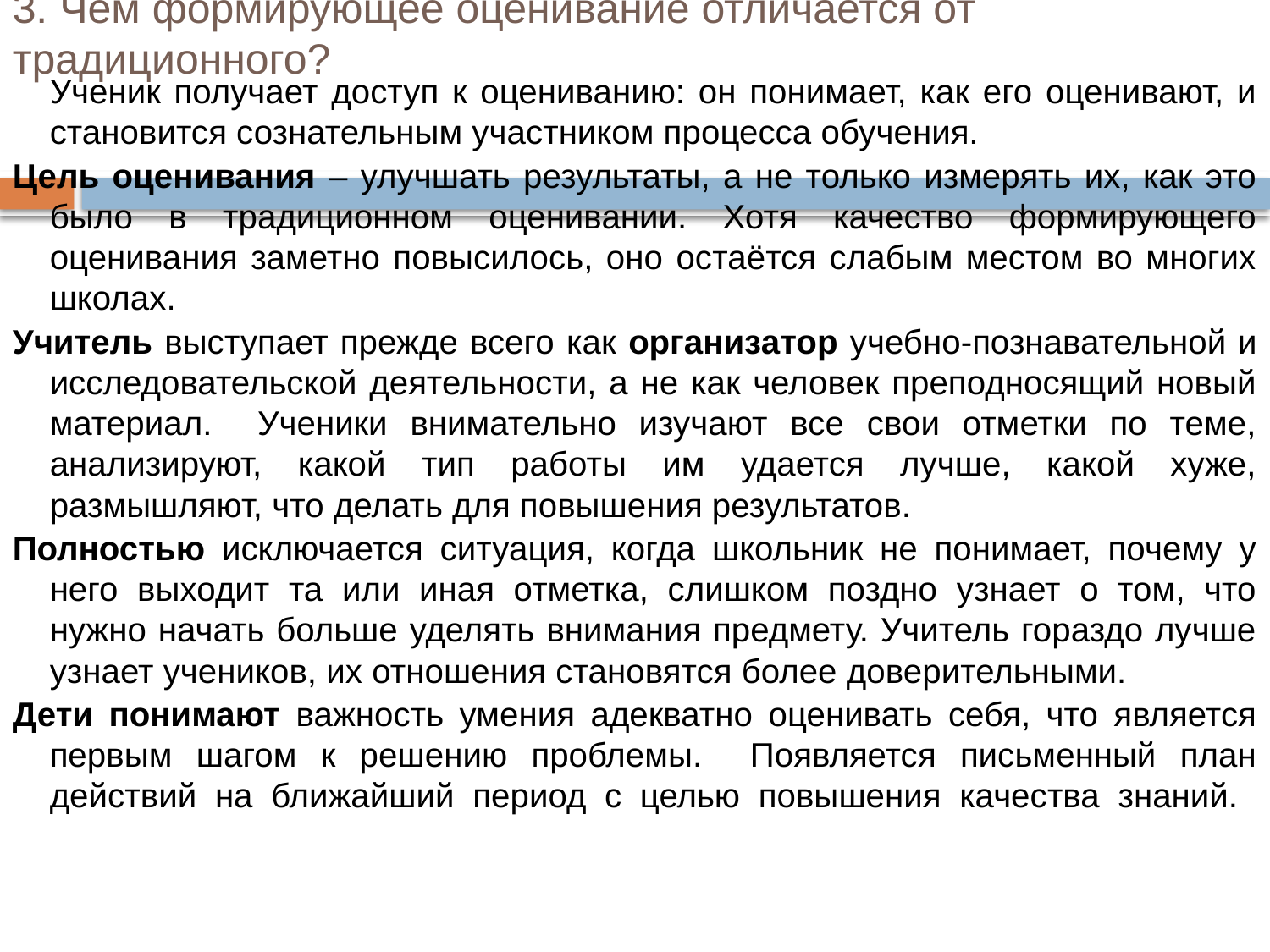

# 3. Чем формирующее оценивание отличается от традиционного?
	Ученик получает доступ к оцениванию: он понимает, как его оценивают, и становится сознательным участником процесса обучения.
Цель оценивания – улучшать результаты, а не только измерять их, как это было в традиционном оценивании. Хотя качество формирующего оценивания заметно повысилось, оно остаётся слабым местом во многих школах.
Учитель выступает прежде всего как организатор учебно-познавательной и исследовательской деятельности, а не как человек преподносящий новый материал.  Ученики внимательно изучают все свои отметки по теме, анализируют, какой тип работы им удается лучше, какой хуже, размышляют, что делать для повышения результатов.
Полностью исключается ситуация, когда школьник не понимает, почему у него выходит та или иная отметка, слишком поздно узнает о том, что нужно начать больше уделять внимания предмету. Учитель гораздо лучше узнает учеников, их отношения становятся более доверительными.
Дети понимают важность умения адекватно оценивать себя, что является первым шагом к решению проблемы.  Появляется письменный план действий на ближайший период с целью повышения качества знаний.